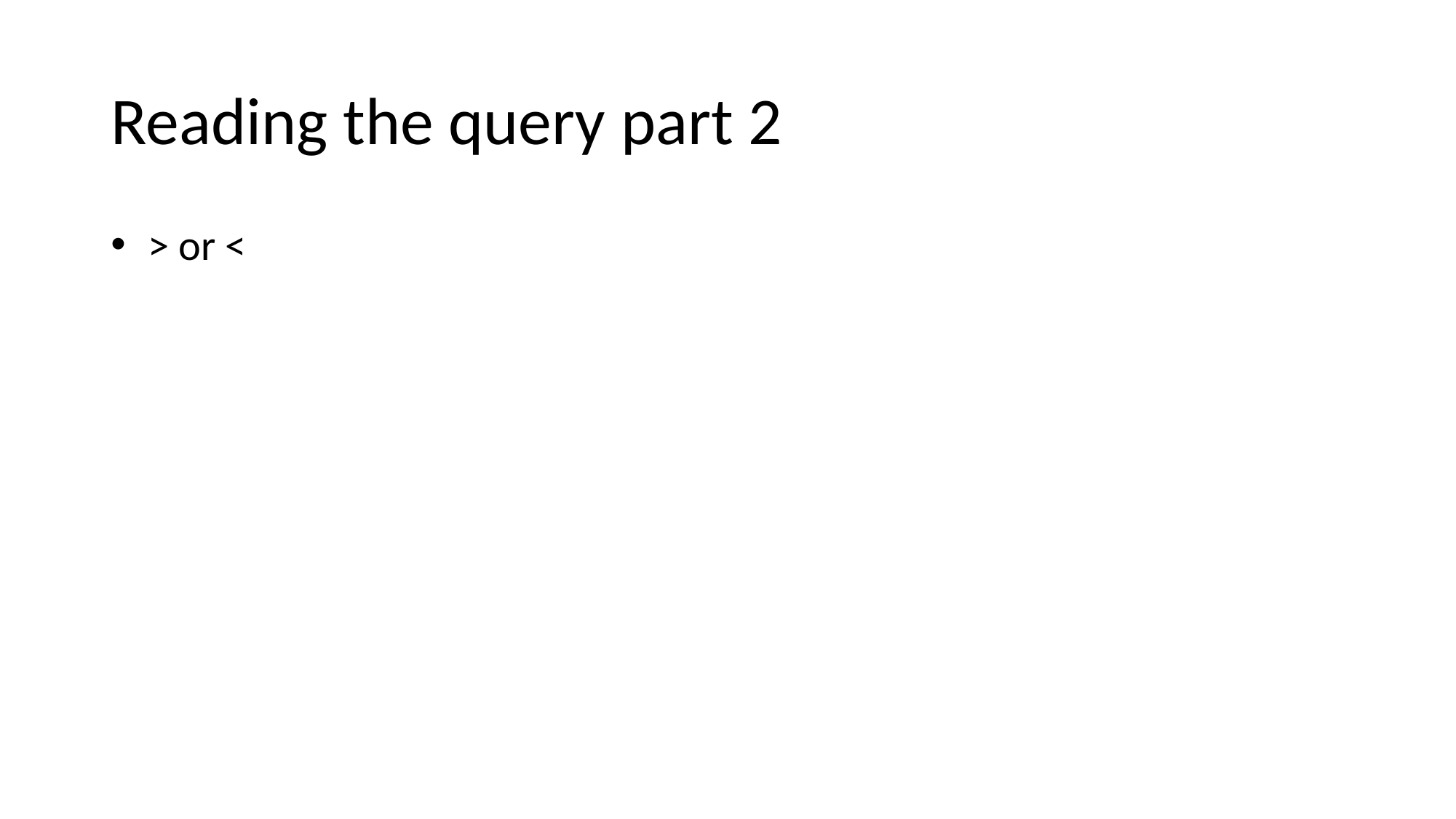

# Reading the query part 2
 > or <